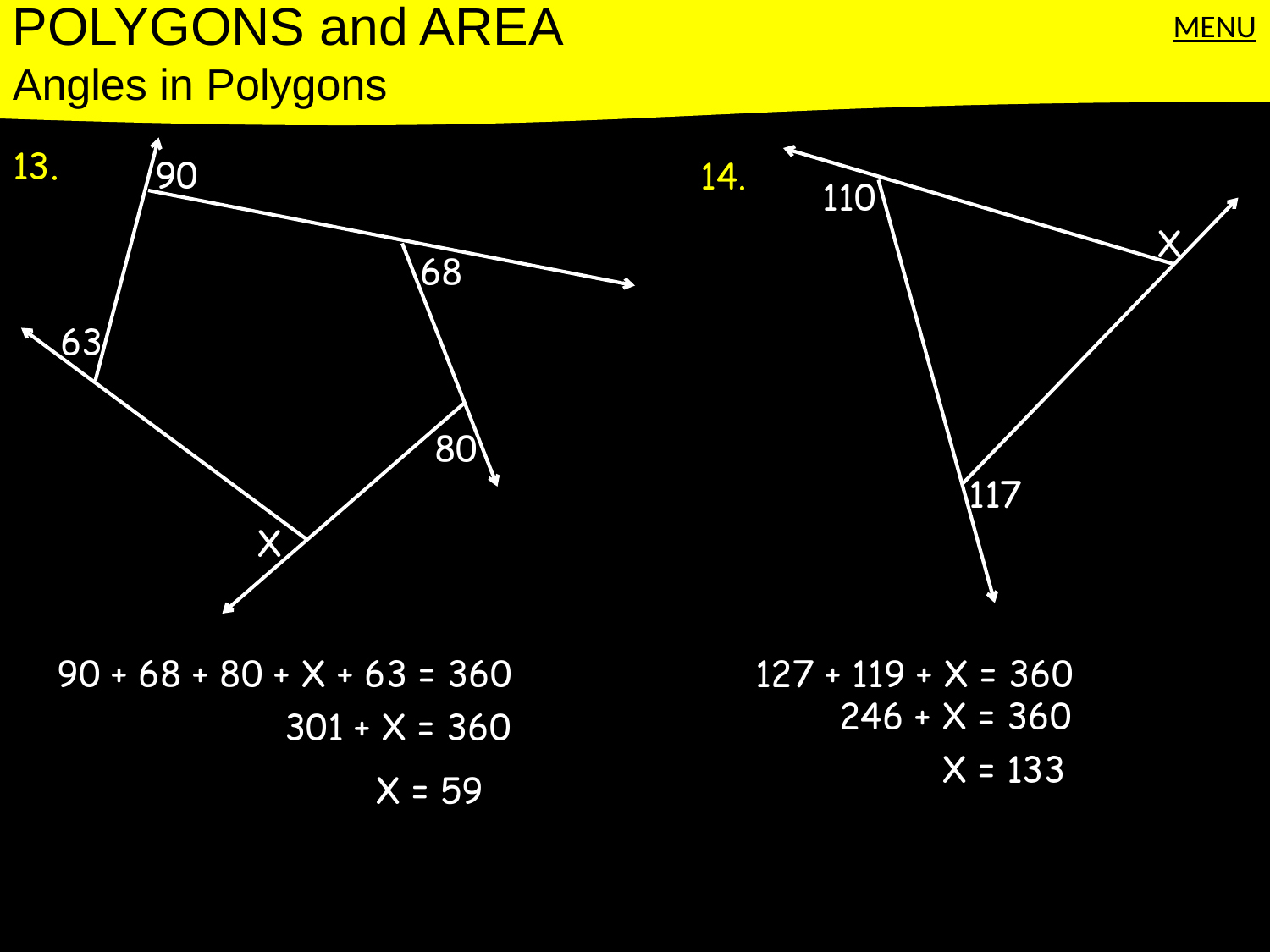

POLYGONS and AREA
Angles in Polygons
MENU
13.
90
14.
110
X
68
63
80
117
X
90 + 68 + 80 + X + 63 = 360
127 + 119 + X = 360
246 + X = 360
301 + X = 360
X = 133
 X = 59